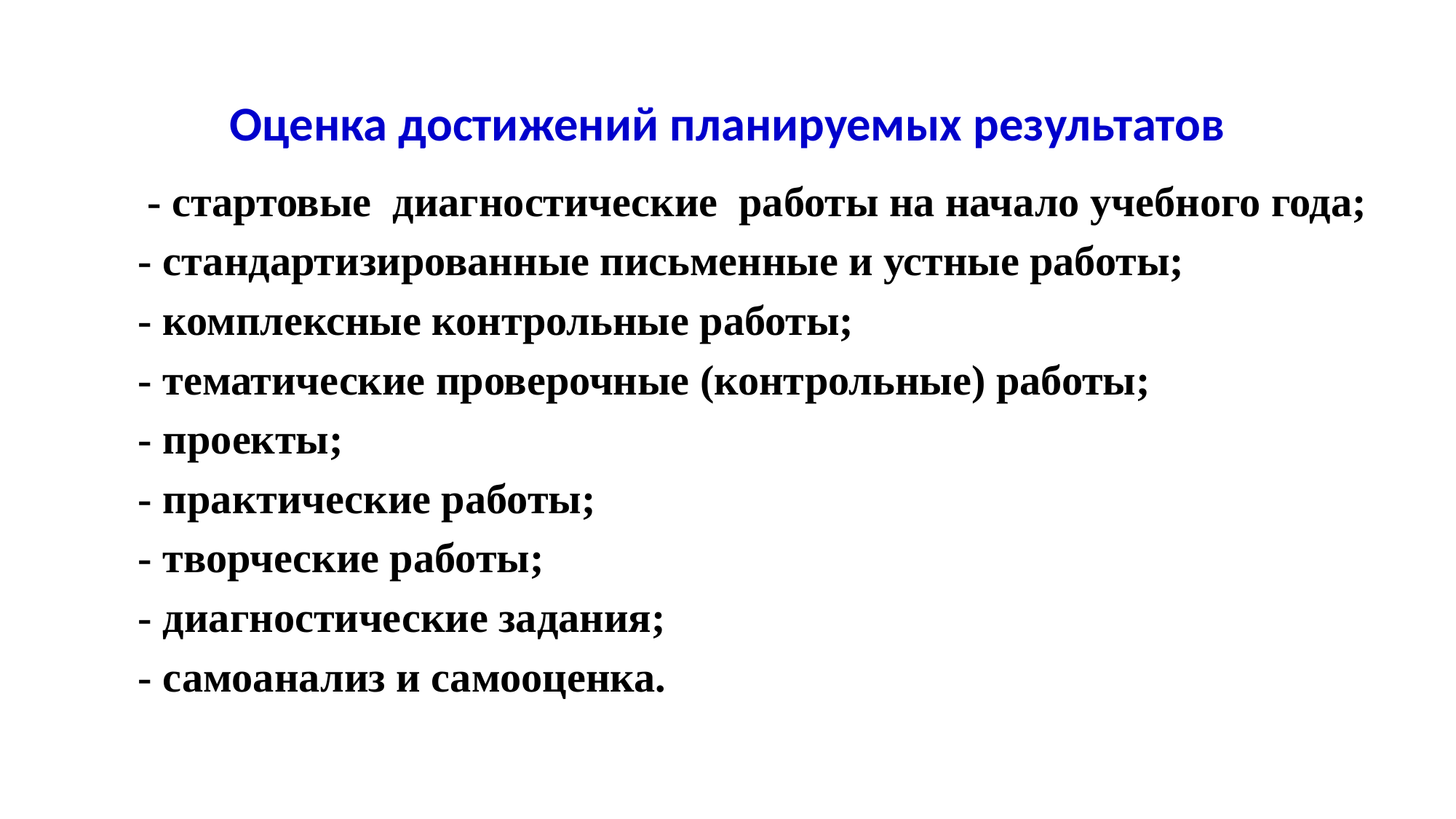

# Оценка достижений планируемых результатов
       - стартовые  диагностические  работы на начало учебного года;
- стандартизированные письменные и устные работы;
- комплексные контрольные работы;
- тематические проверочные (контрольные) работы;
- проекты;
- практические работы;
- творческие работы;
- диагностические задания;
- самоанализ и самооценка.